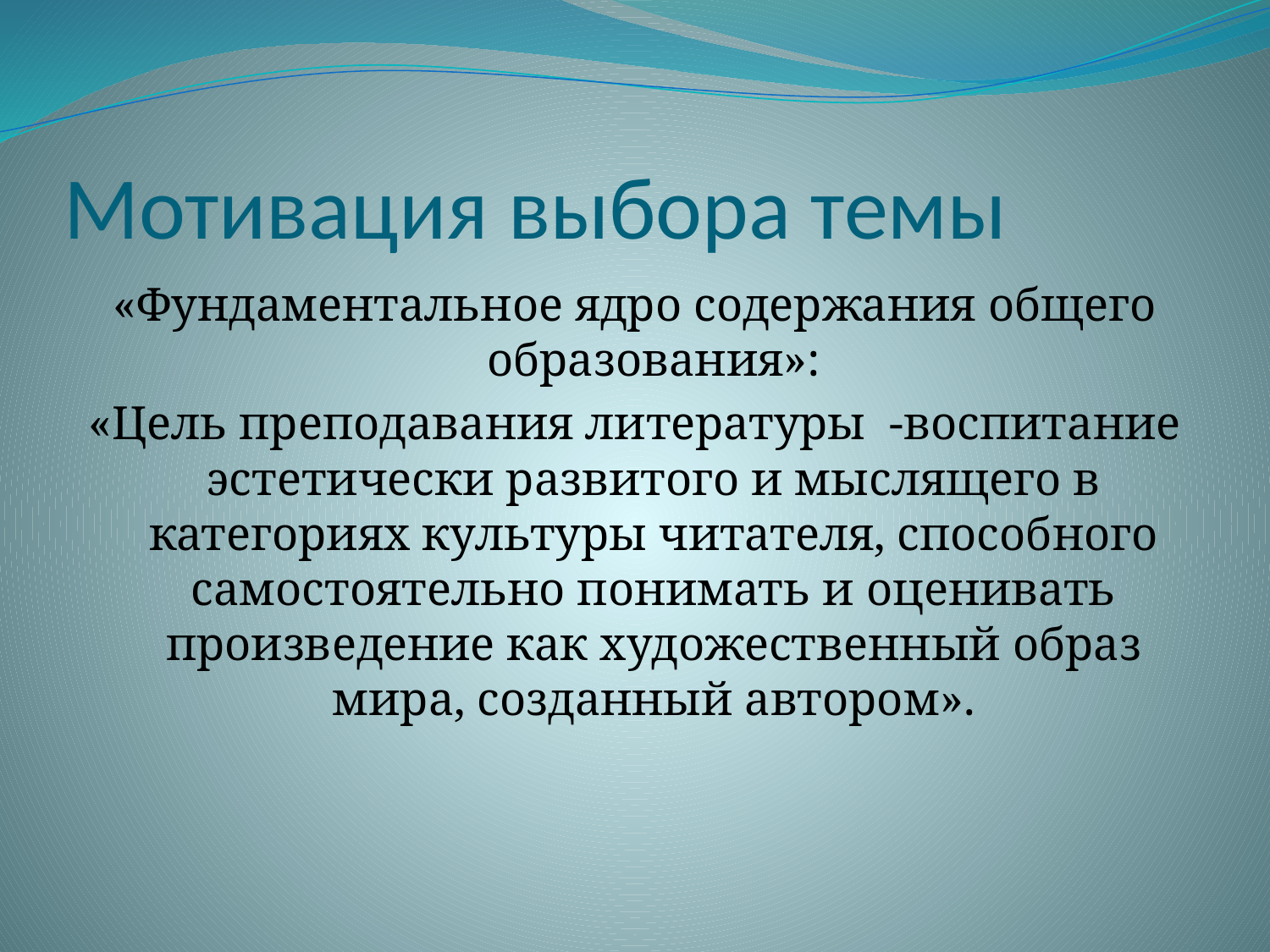

# Мотивация выбора темы
«Фундаментальное ядро содержания общего образования»:
«Цель преподавания литературы  -воспитание эстетически развитого и мыслящего в категориях культуры читателя, способного самостоятельно понимать и оценивать произведение как художественный образ мира, созданный автором».